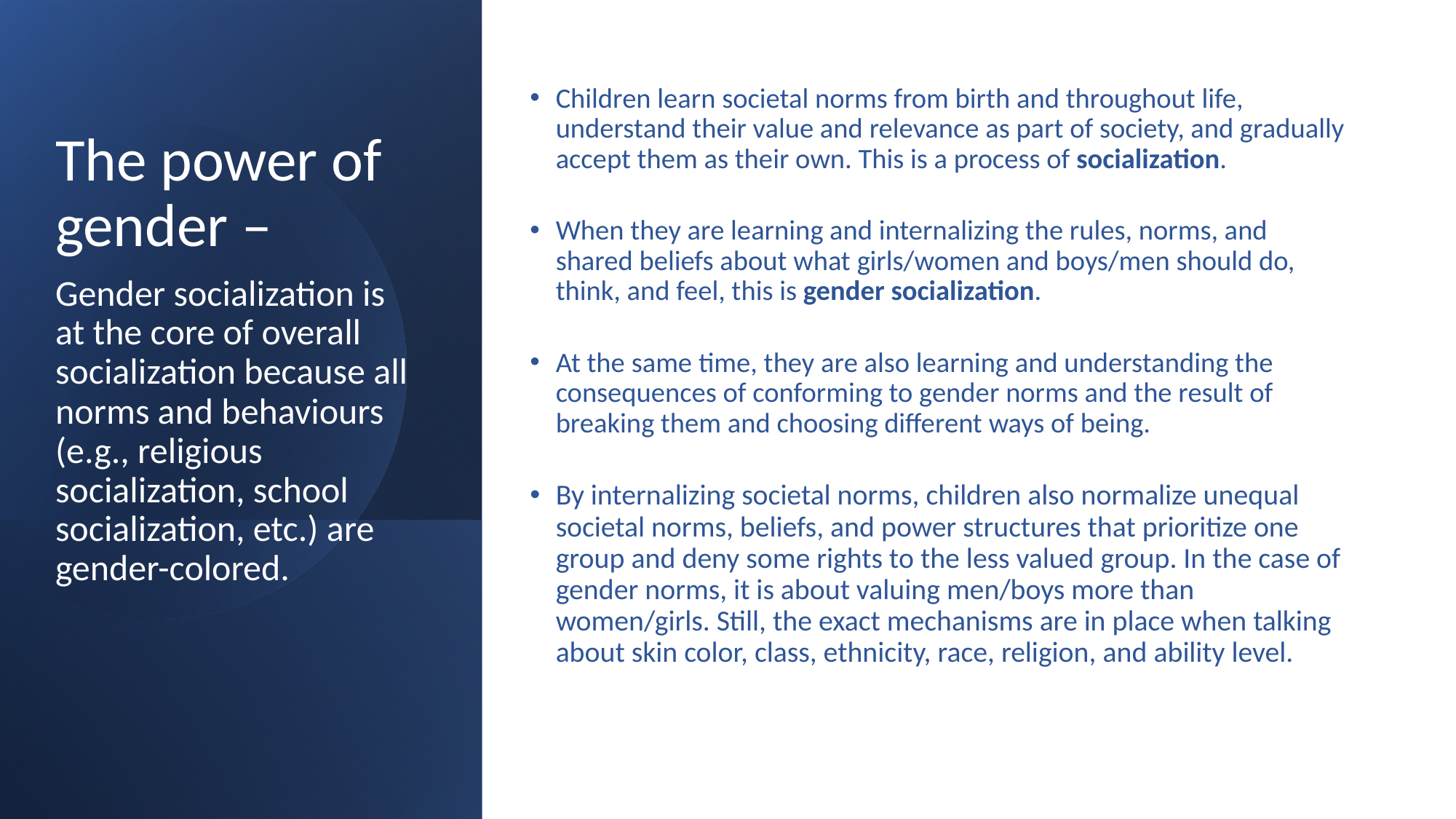

Children learn societal norms from birth and throughout life, understand their value and relevance as part of society, and gradually accept them as their own. This is a process of socialization.

When they are learning and internalizing the rules, norms, and shared beliefs about what girls/women and boys/men should do, think, and feel, this is gender socialization.

At the same time, they are also learning and understanding the consequences of conforming to gender norms and the result of breaking them and choosing different ways of being.

By internalizing societal norms, children also normalize unequal societal norms, beliefs, and power structures that prioritize one group and deny some rights to the less valued group. In the case of gender norms, it is about valuing men/boys more than women/girls. Still, the exact mechanisms are in place when talking about skin color, class, ethnicity, race, religion, and ability level.

The power of gender –
Gender socialization is at the core of overall socialization because all norms and behaviours (e.g., religious socialization, school socialization, etc.) are gender-colored.